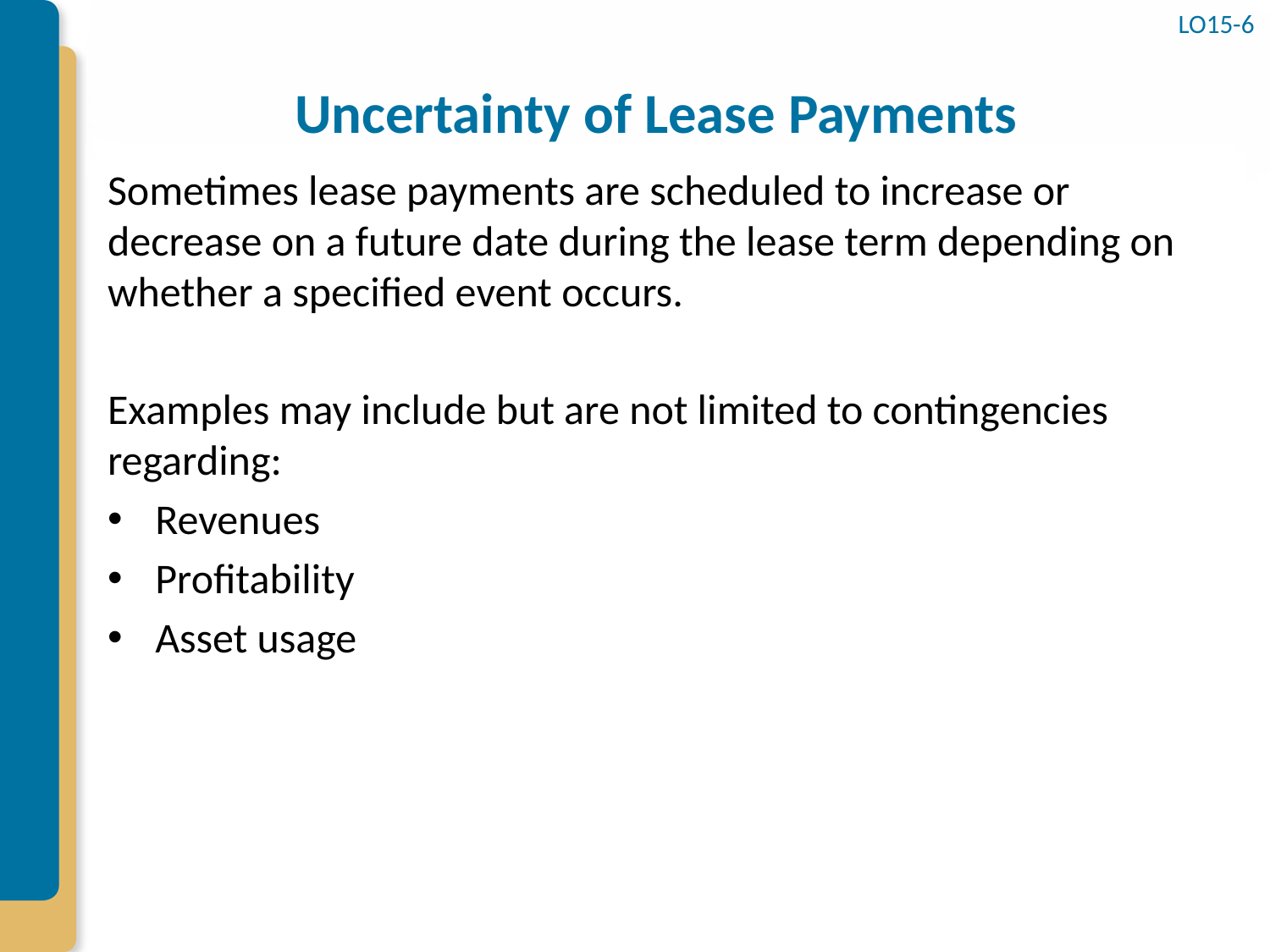

LO15-6
# Uncertainty of Lease Payments
Sometimes lease payments are scheduled to increase or decrease on a future date during the lease term depending on whether a specified event occurs.

Examples may include but are not limited to contingencies regarding:
Revenues
Profitability
Asset usage